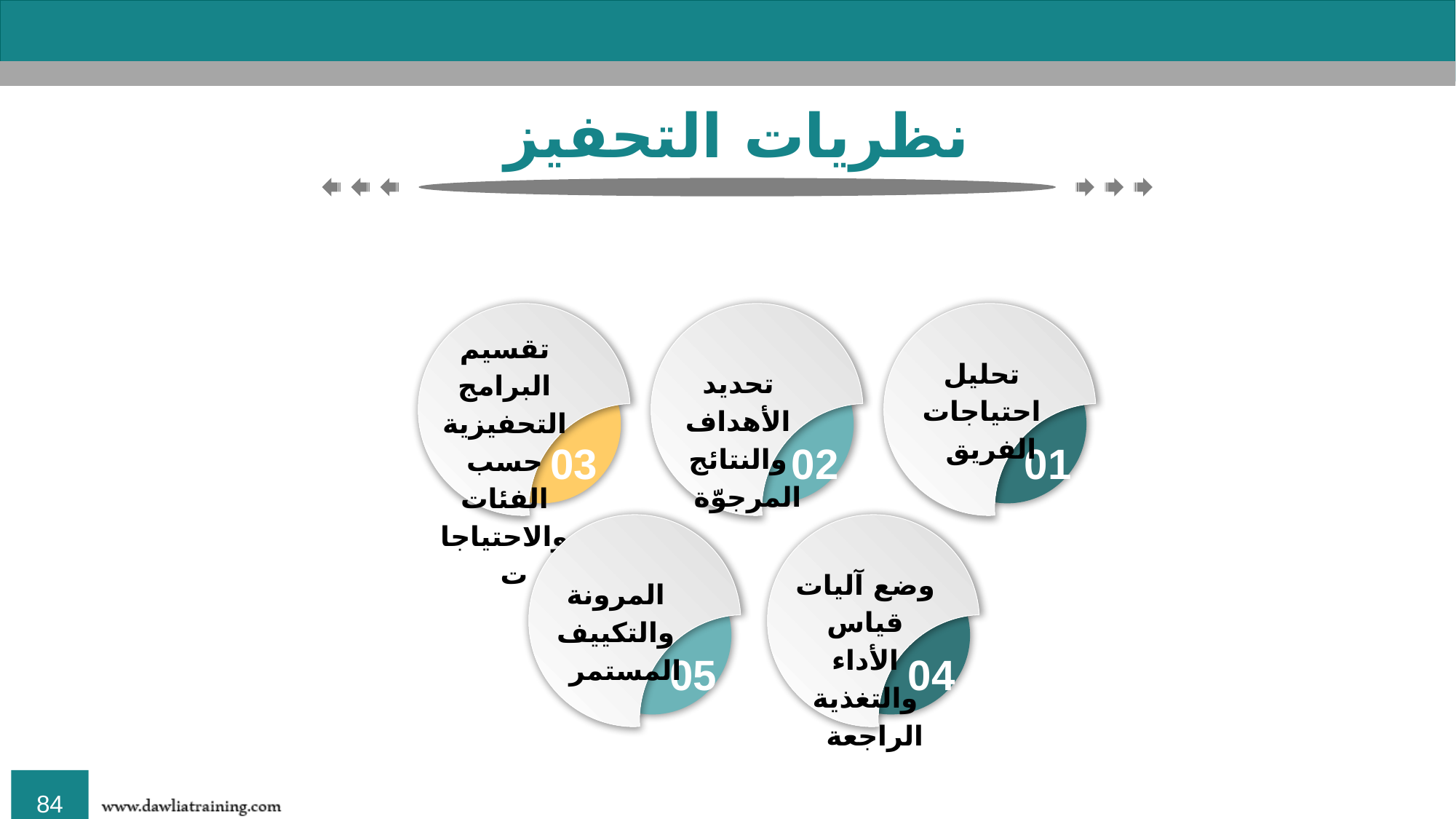

نظريات التحفيز

تقسيم البرامج التحفيزية حسب الفئات والاحتياجات

03

تحديد الأهداف والنتائج المرجوّة
02

تحليل احتياجات الفريق
01

المرونة والتكييف المستمر
05

وضع آليات قياس الأداء والتغذية الراجعة
04